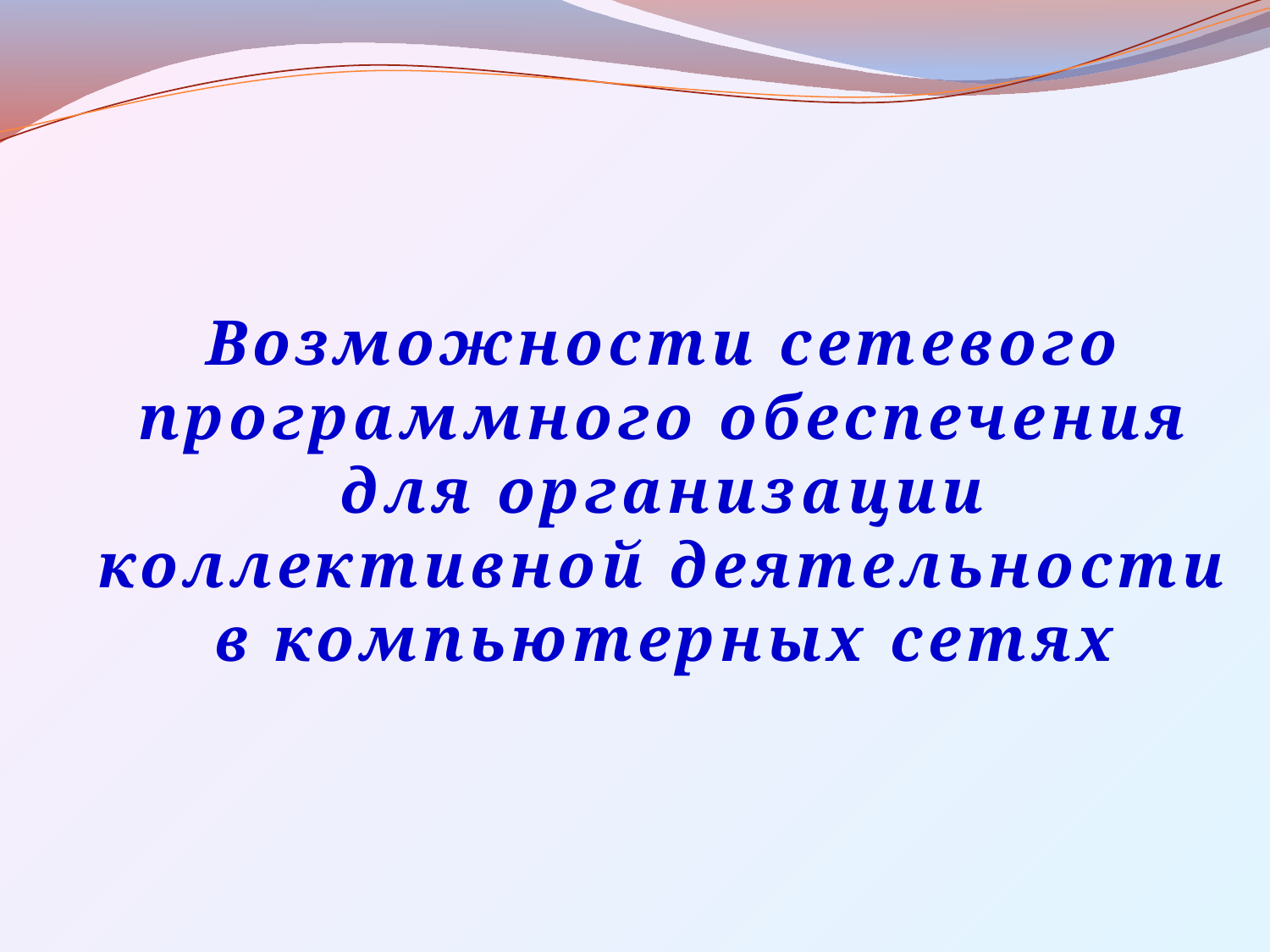

Возможности сетевого программного обеспечения для организации коллективной деятельности в компьютерных сетях